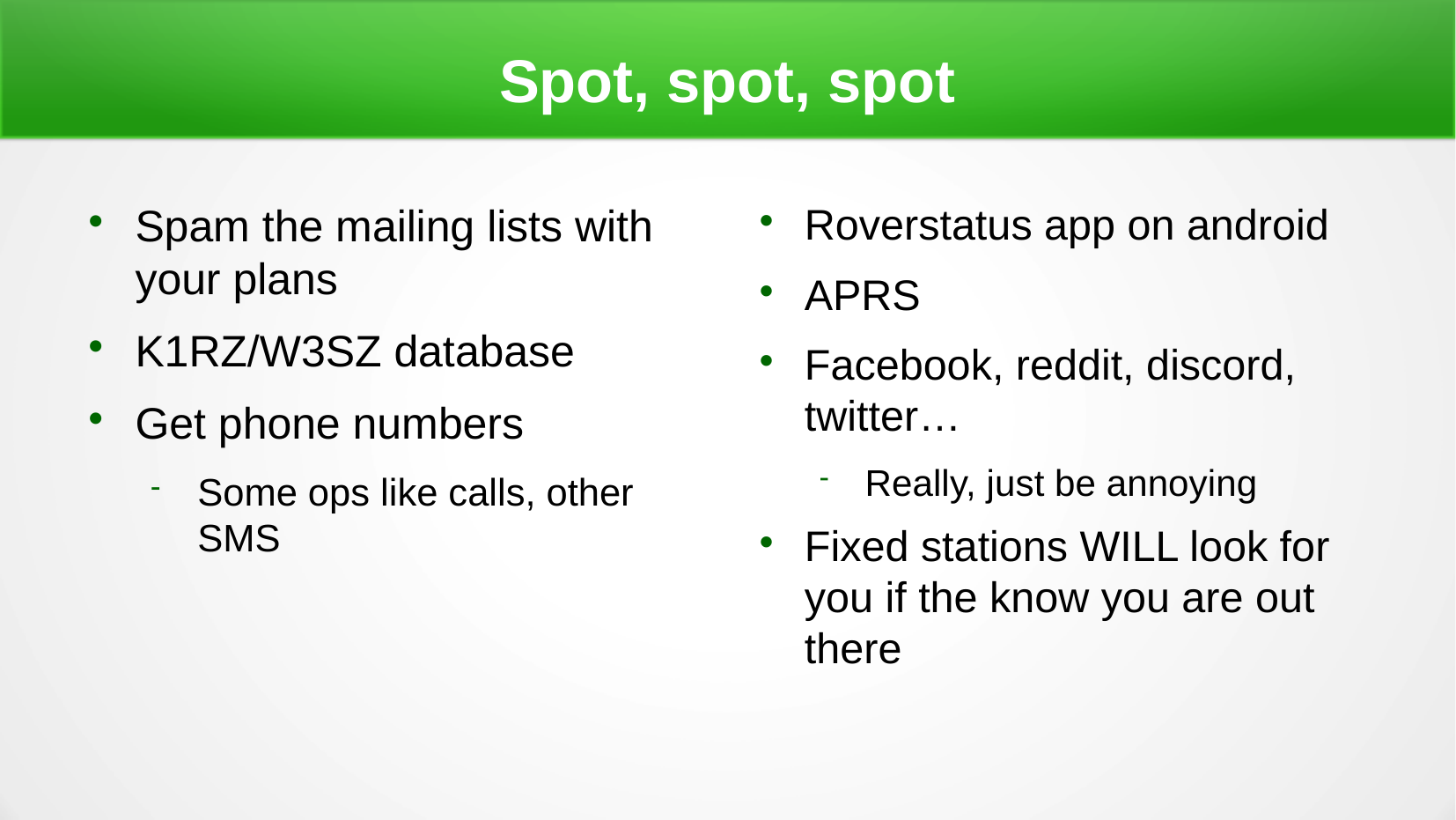

Spot, spot, spot
Spam the mailing lists with your plans
K1RZ/W3SZ database
Get phone numbers
Some ops like calls, other SMS
Roverstatus app on android
APRS
Facebook, reddit, discord, twitter…
Really, just be annoying
Fixed stations WILL look for you if the know you are out there